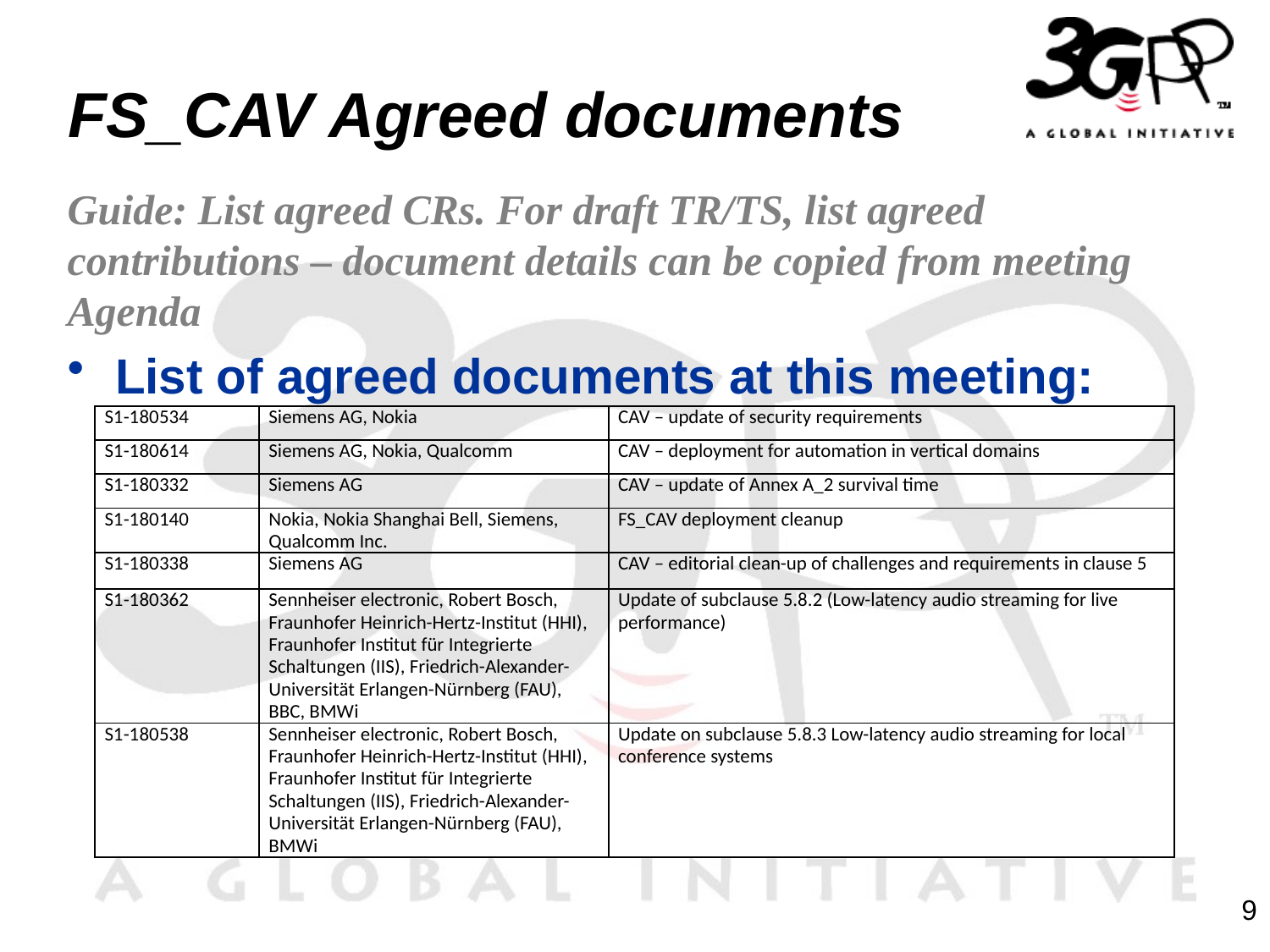

# FS_CAV Agreed documents
Guide: List agreed CRs. For draft TR/TS, list agreed contributions – document details can be copied from meeting Agenda
List of agreed documents at this meeting:

| S1-180534 | Siemens AG, Nokia | CAV – update of security requirements |
| --- | --- | --- |
| S1-180614 | Siemens AG, Nokia, Qualcomm | CAV – deployment for automation in vertical domains |
| S1-180332 | Siemens AG | CAV – update of Annex A\_2 survival time |
| S1-180140 | Nokia, Nokia Shanghai Bell, Siemens, Qualcomm Inc. | FS\_CAV deployment cleanup |
| S1-180338 | Siemens AG | CAV – editorial clean-up of challenges and requirements in clause 5 |
| S1-180362 | Sennheiser electronic, Robert Bosch, Fraunhofer Heinrich-Hertz-Institut (HHI), Fraunhofer Institut für Integrierte Schaltungen (IIS), Friedrich-Alexander-Universität Erlangen-Nürnberg (FAU), BBC, BMWi | Update of subclause 5.8.2 (Low-latency audio streaming for live performance) |
| S1-180538 | Sennheiser electronic, Robert Bosch, Fraunhofer Heinrich-Hertz-Institut (HHI), Fraunhofer Institut für Integrierte Schaltungen (IIS), Friedrich-Alexander-Universität Erlangen-Nürnberg (FAU), BMWi | Update on subclause 5.8.3 Low-latency audio streaming for local conference systems |
9